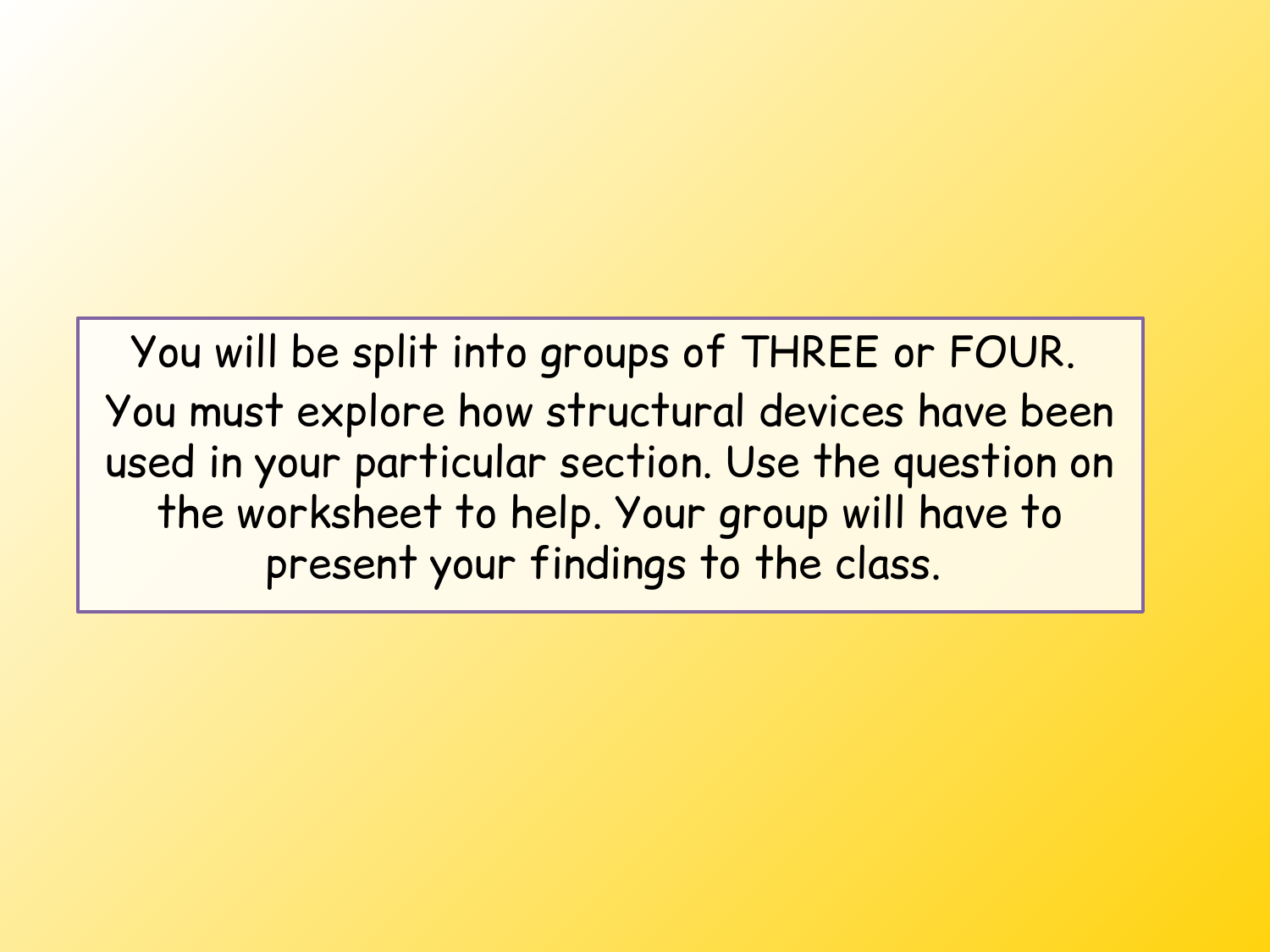

You will be split into groups of THREE or FOUR.
You must explore how structural devices have been used in your particular section. Use the question on the worksheet to help. Your group will have to present your findings to the class.